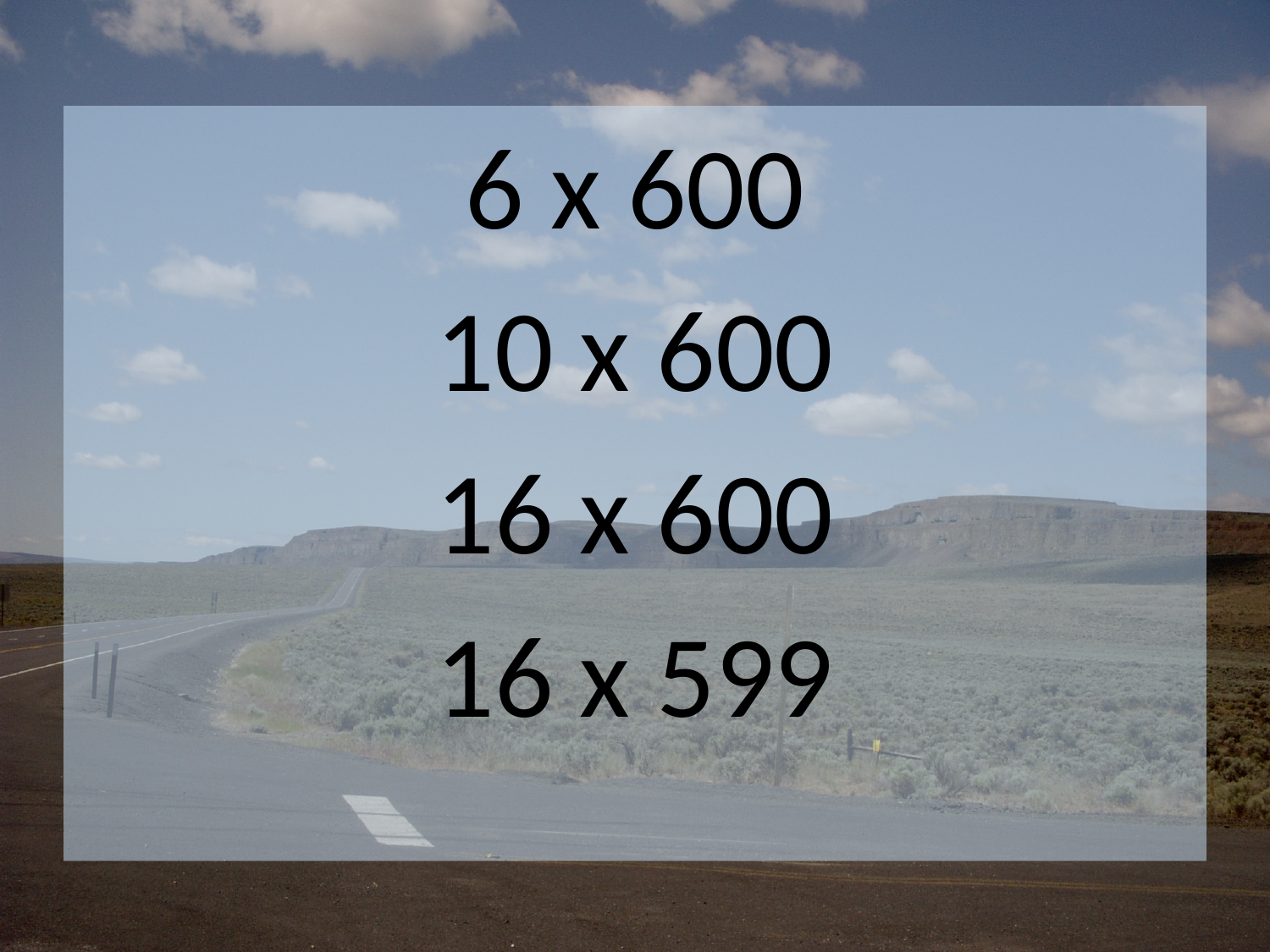

6 x 600
10 x 600
16 x 600
16 x 599